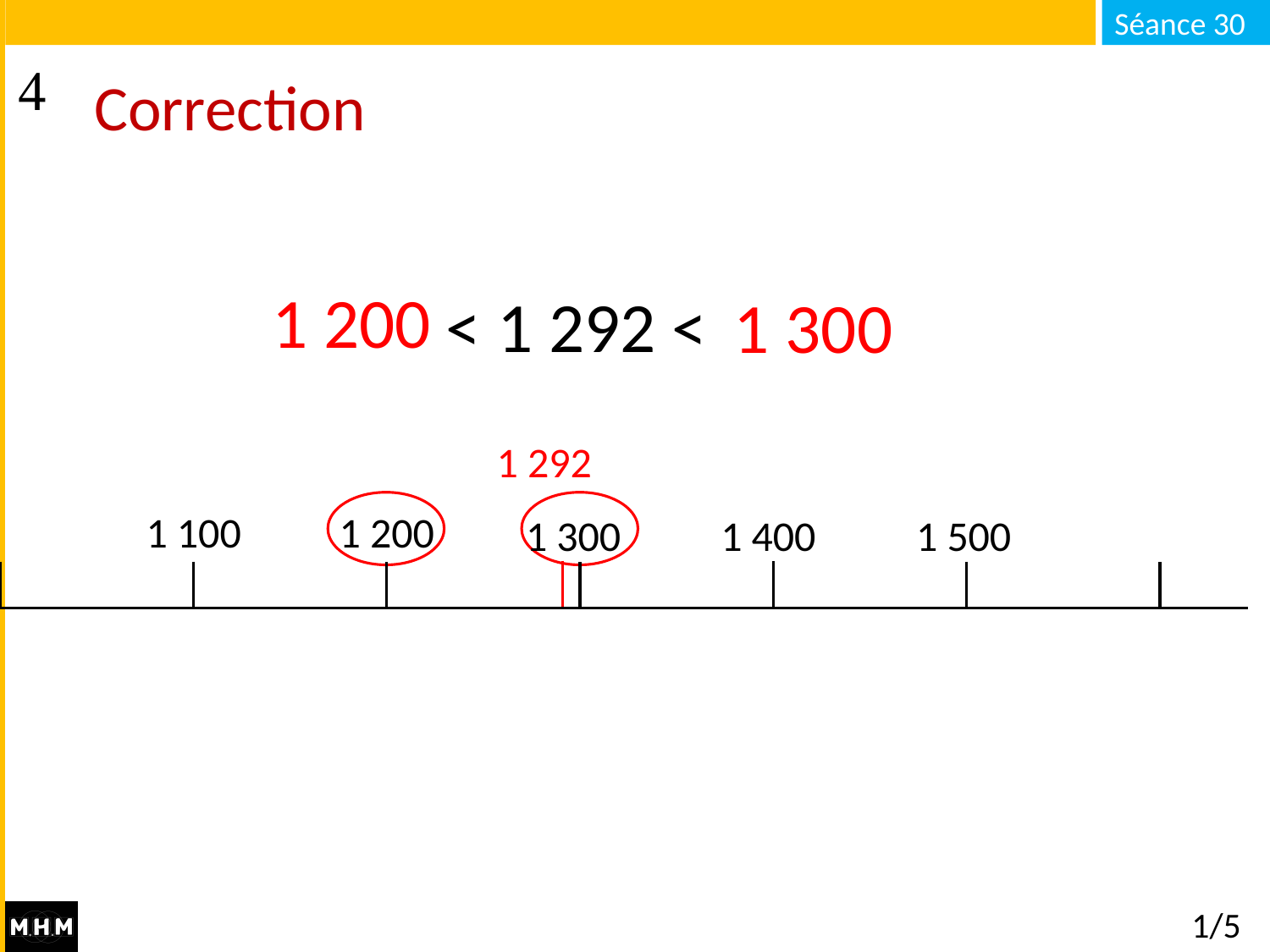

# Correction
1 200
… < 1 292 < …
1 300
1 292

1 100
1 200
1 300
1 400
1 500
1/5